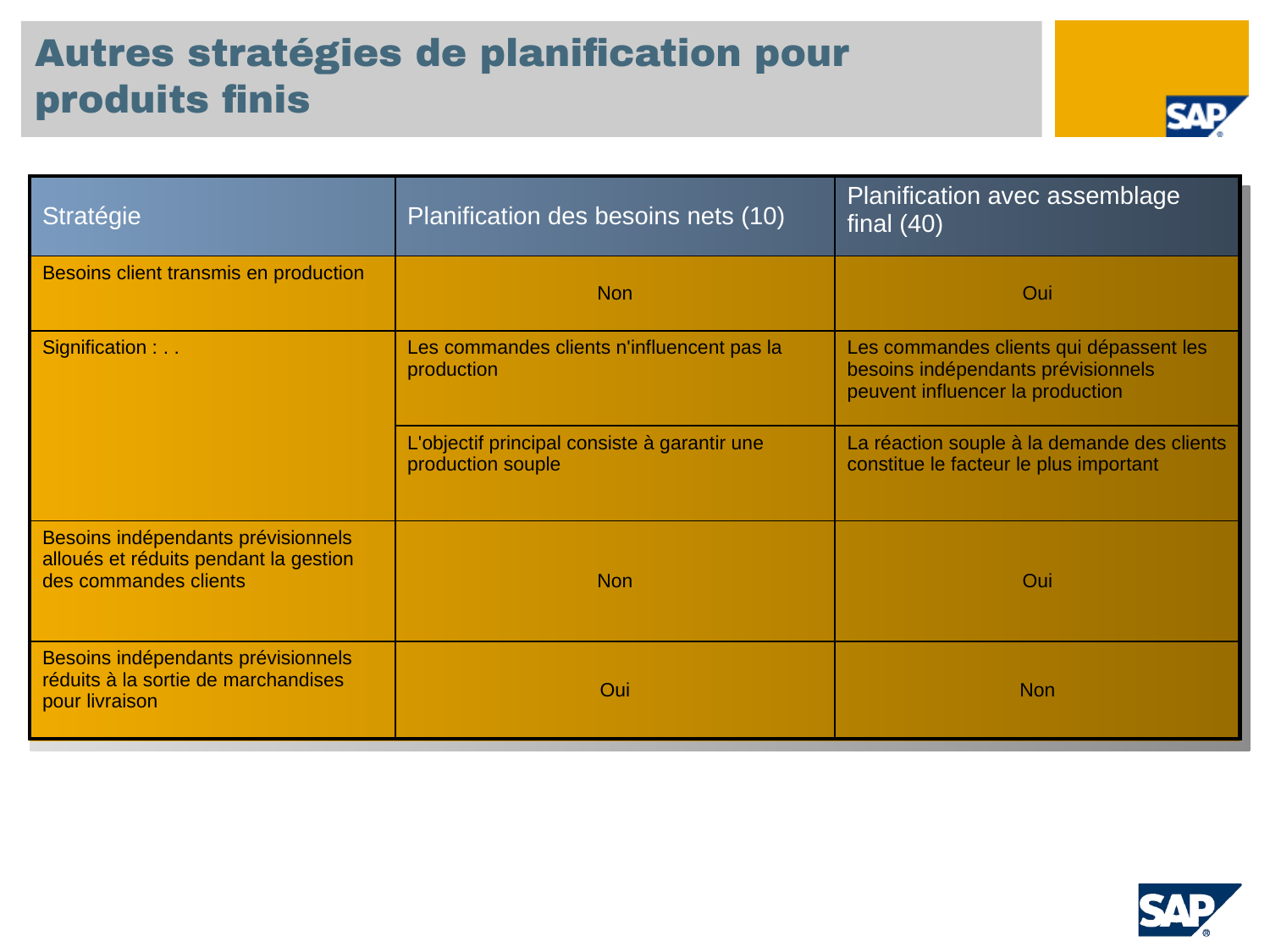

# Autres stratégies de planification pour produits finis

| Stratégie | Planification des besoins nets (10) | Planification avec assemblage final (40) |
| --- | --- | --- |
| Besoins client transmis en production | Non | Oui |
| Signification : . . | Les commandes clients n'influencent pas la production | Les commandes clients qui dépassent les besoins indépendants prévisionnels peuvent influencer la production |
|  | L'objectif principal consiste à garantir une production souple | La réaction souple à la demande des clients constitue le facteur le plus important |
| Besoins indépendants prévisionnels alloués et réduits pendant la gestion des commandes clients | Non | Oui |
| Besoins indépendants prévisionnels réduits à la sortie de marchandises pour livraison | Oui | Non |